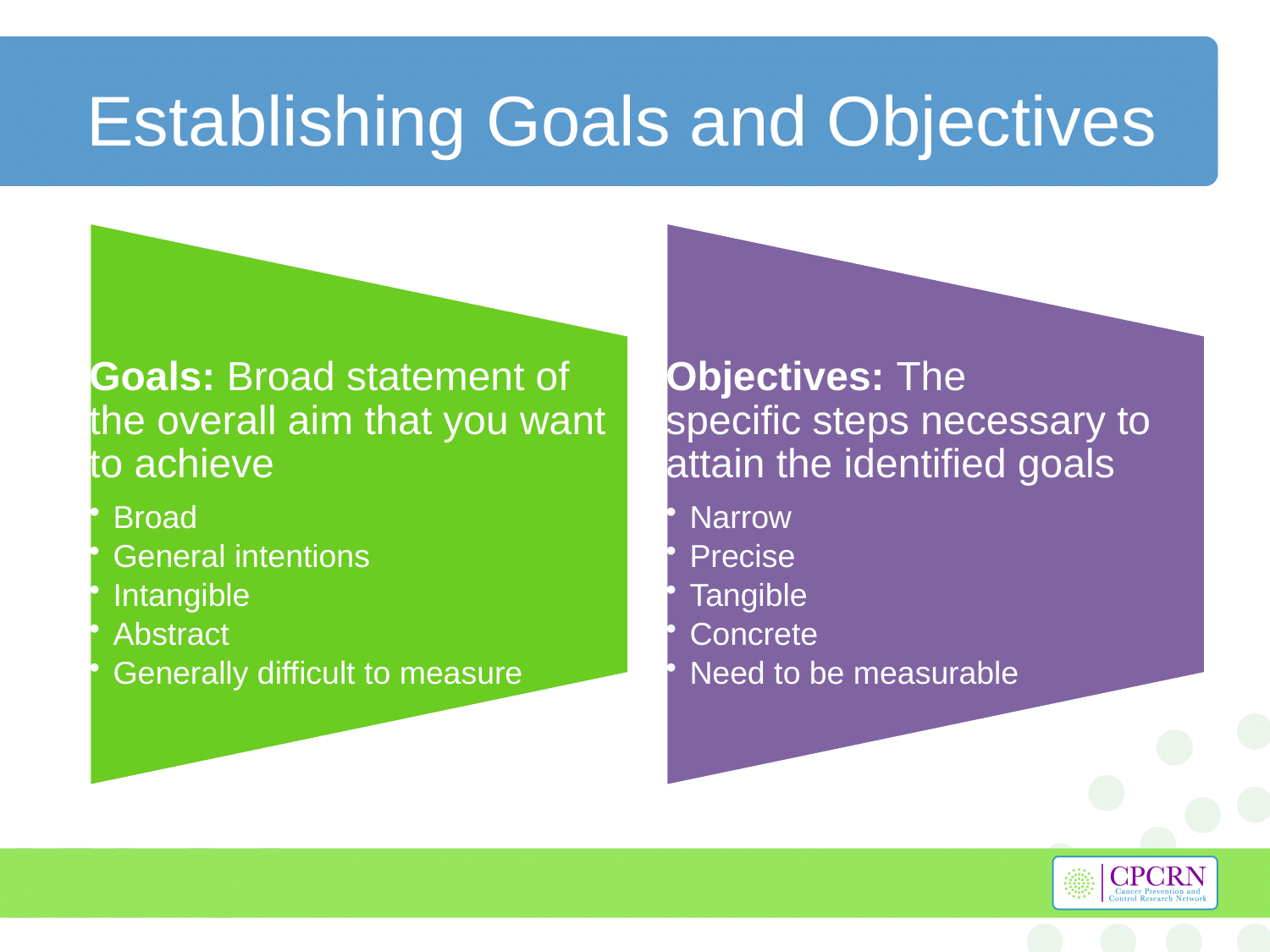

# Establishing Goals and Objectives
Goals: Broad statement of the overall aim that you want to achieve
Broad
General intentions
Intangible
Abstract
Generally difficult to measure
Objectives: The specific steps necessary to attain the identified goals
Narrow
Precise
Tangible
Concrete
Need to be measurable